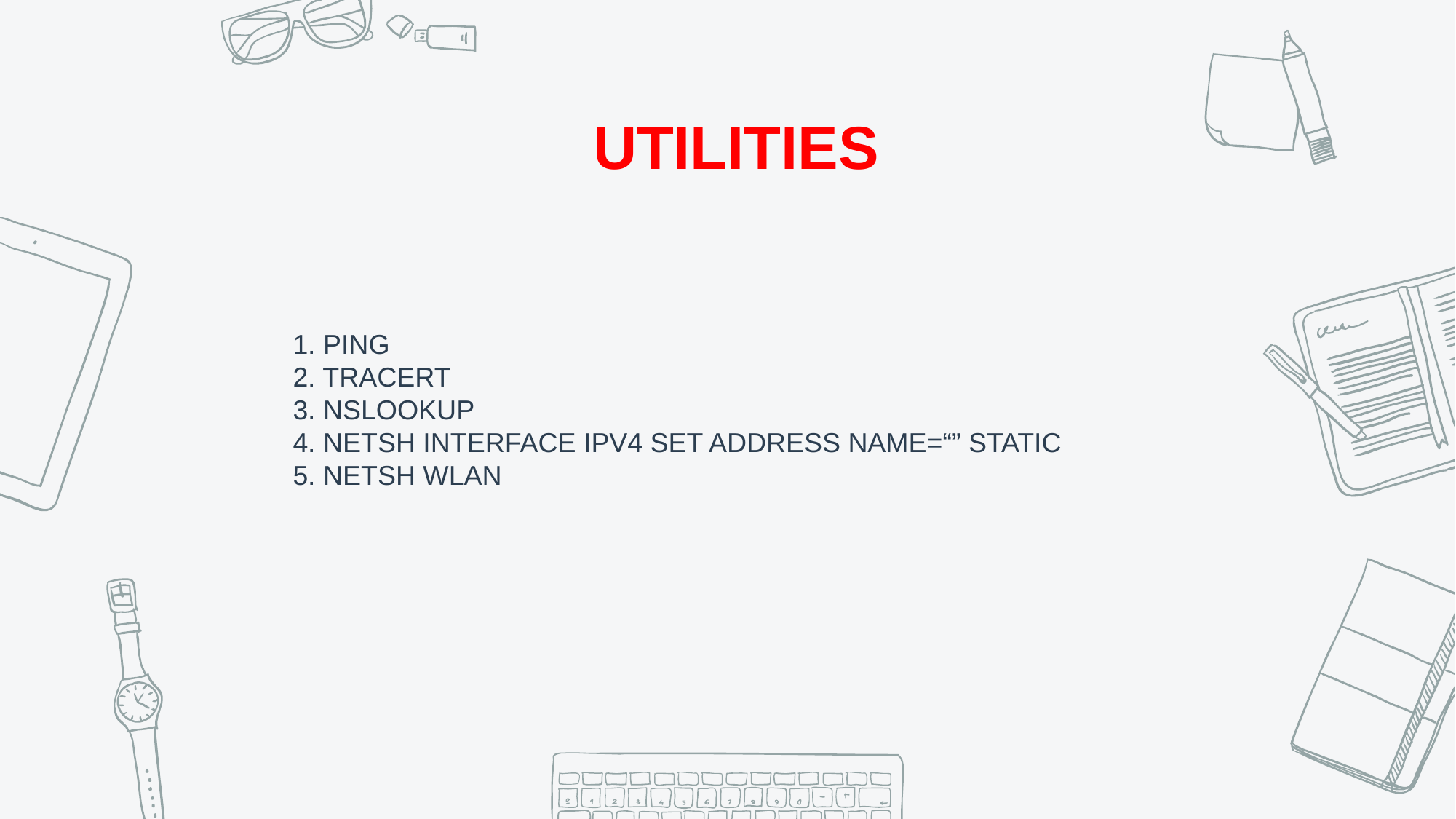

UTILITIES
1. PING
2. TRACERT
3. NSLOOKUP
4. NETSH INTERFACE IPV4 SET ADDRESS NAME=“” STATIC
5. NETSH WLAN